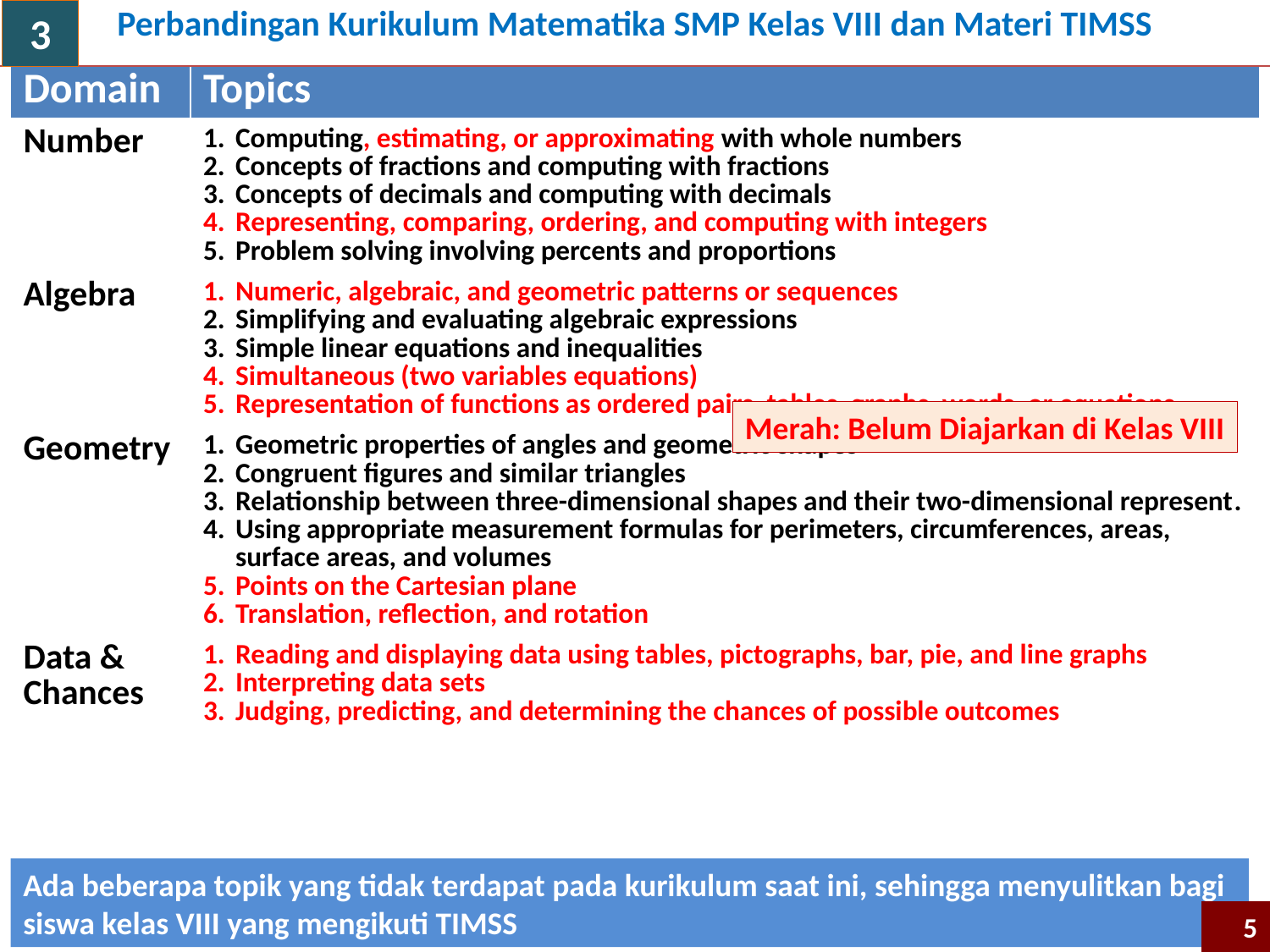

3
Perbandingan Kurikulum Matematika SMP Kelas VIII dan Materi TIMSS
| Domain | Topics |
| --- | --- |
| Number | Computing, estimating, or approximating with whole numbers Concepts of fractions and computing with fractions Concepts of decimals and computing with decimals Representing, comparing, ordering, and computing with integers Problem solving involving percents and proportions |
| Algebra | Numeric, algebraic, and geometric patterns or sequences Simplifying and evaluating algebraic expressions Simple linear equations and inequalities Simultaneous (two variables equations) Representation of functions as ordered pairs, tables, graphs, words, or equations |
| Geometry | Geometric properties of angles and geometric shapes Congruent figures and similar triangles Relationship between three-dimensional shapes and their two-dimensional represent. Using appropriate measurement formulas for perimeters, circumferences, areas, surface areas, and volumes Points on the Cartesian plane Translation, reflection, and rotation |
| Data & Chances | Reading and displaying data using tables, pictographs, bar, pie, and line graphs Interpreting data sets Judging, predicting, and determining the chances of possible outcomes |
Merah: Belum Diajarkan di Kelas VIII
Ada beberapa topik yang tidak terdapat pada kurikulum saat ini, sehingga menyulitkan bagi siswa kelas VIII yang mengikuti TIMSS
5